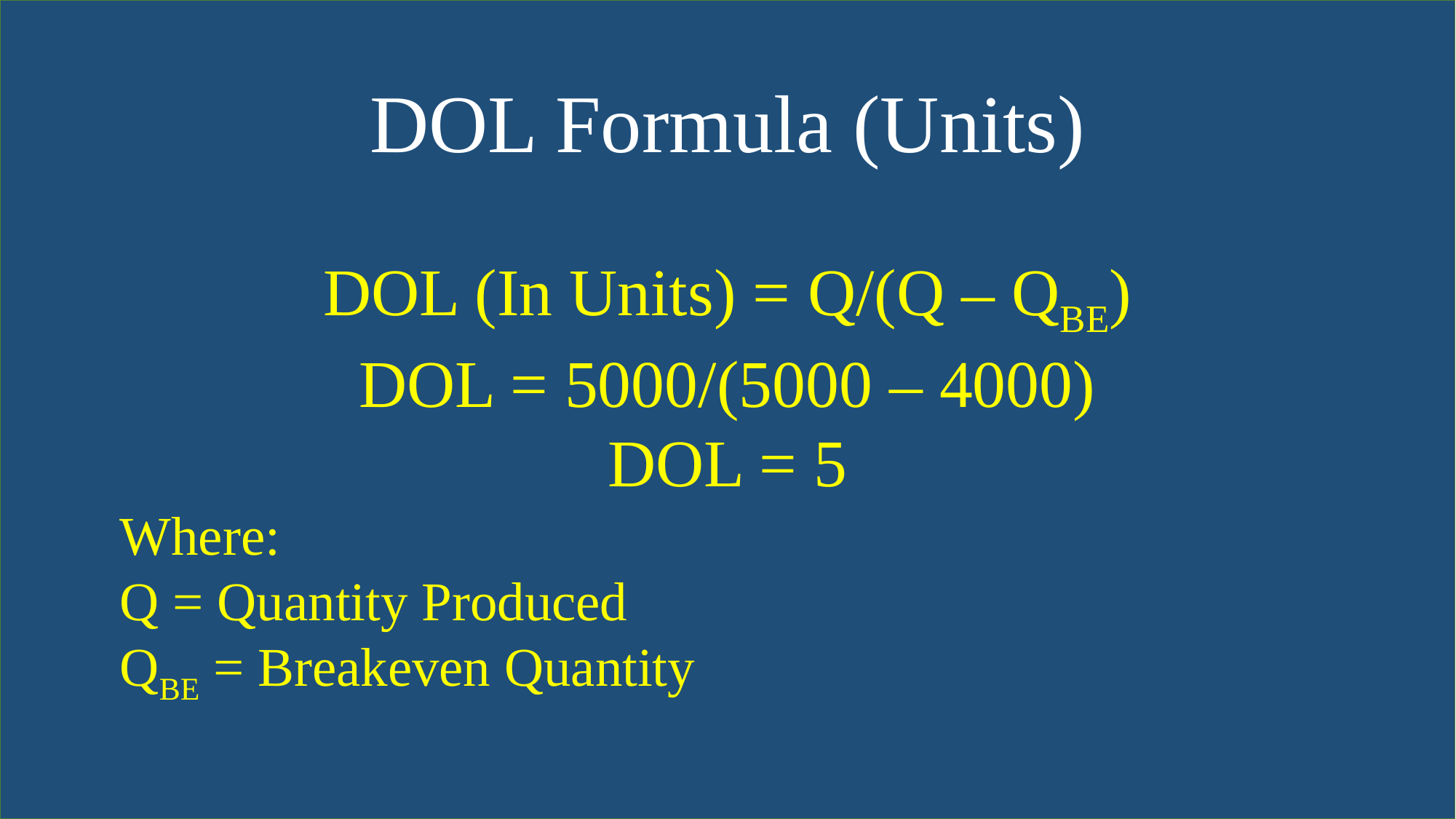

DOL Formula (Units)

DOL (In Units) = Q/(Q – QBE)
DOL = 5000/(5000 – 4000)
DOL = 5
Where:
Q = Quantity Produced
QBE = Breakeven Quantity